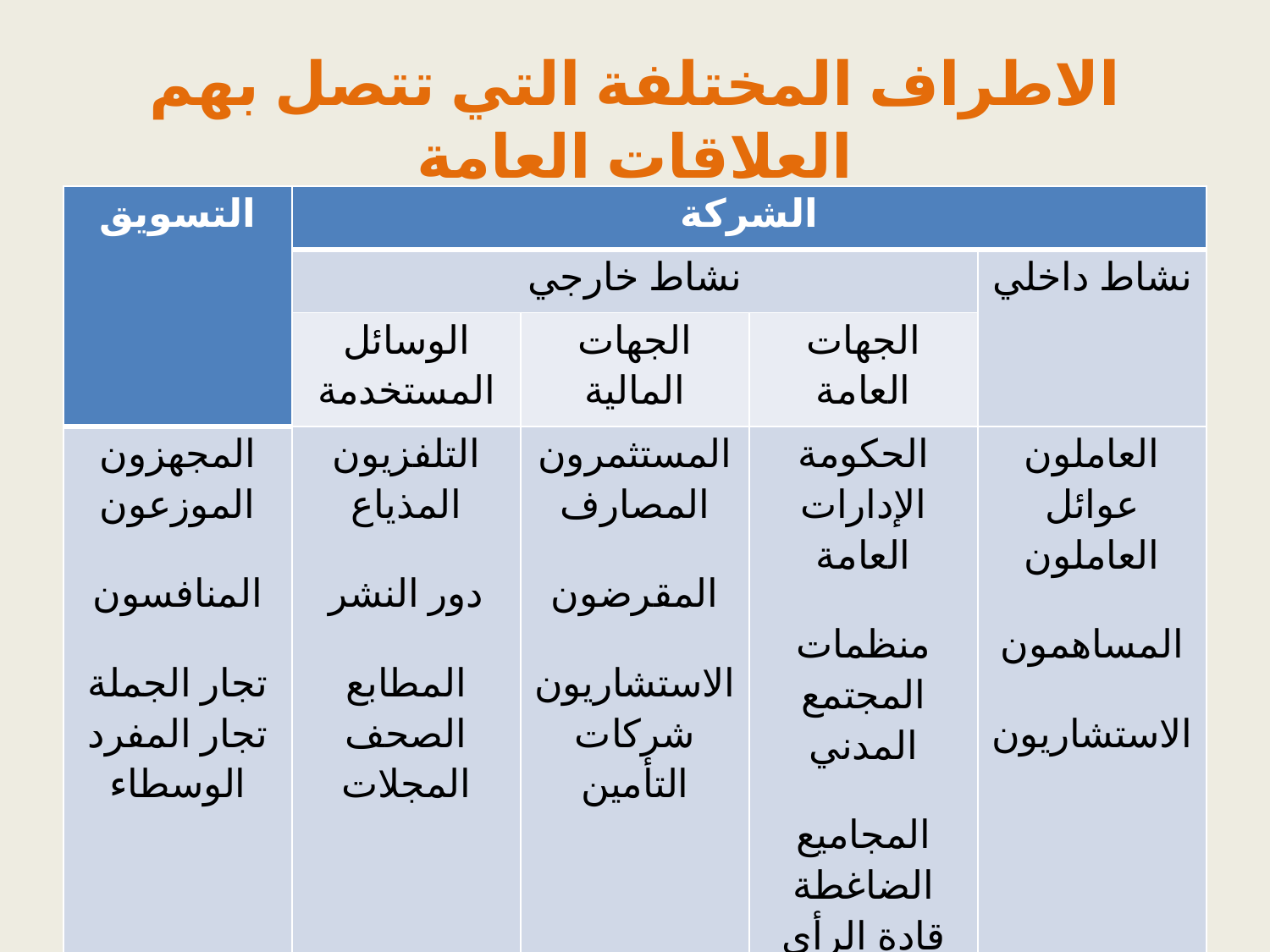

# الاطراف المختلفة التي تتصل بهم العلاقات العامة
| التسويق | الشركة |  |  |  |
| --- | --- | --- | --- | --- |
|  | نشاط خارجي |  |  | نشاط داخلي |
|  | الوسائل المستخدمة | الجهات المالية | الجهات العامة |  |
| المجهزون الموزعون المنافسون تجار الجملة تجار المفرد الوسطاء | التلفزيون المذياع دور النشر المطابع الصحف المجلات | المستثمرون المصارف المقرضون الاستشاريون شركات التأمين | الحكومة الإدارات العامة منظمات المجتمع المدني المجاميع الضاغطة قادة الرأي المنظمات الاقليمية | العاملون عوائل العاملون المساهمون الاستشاريون |